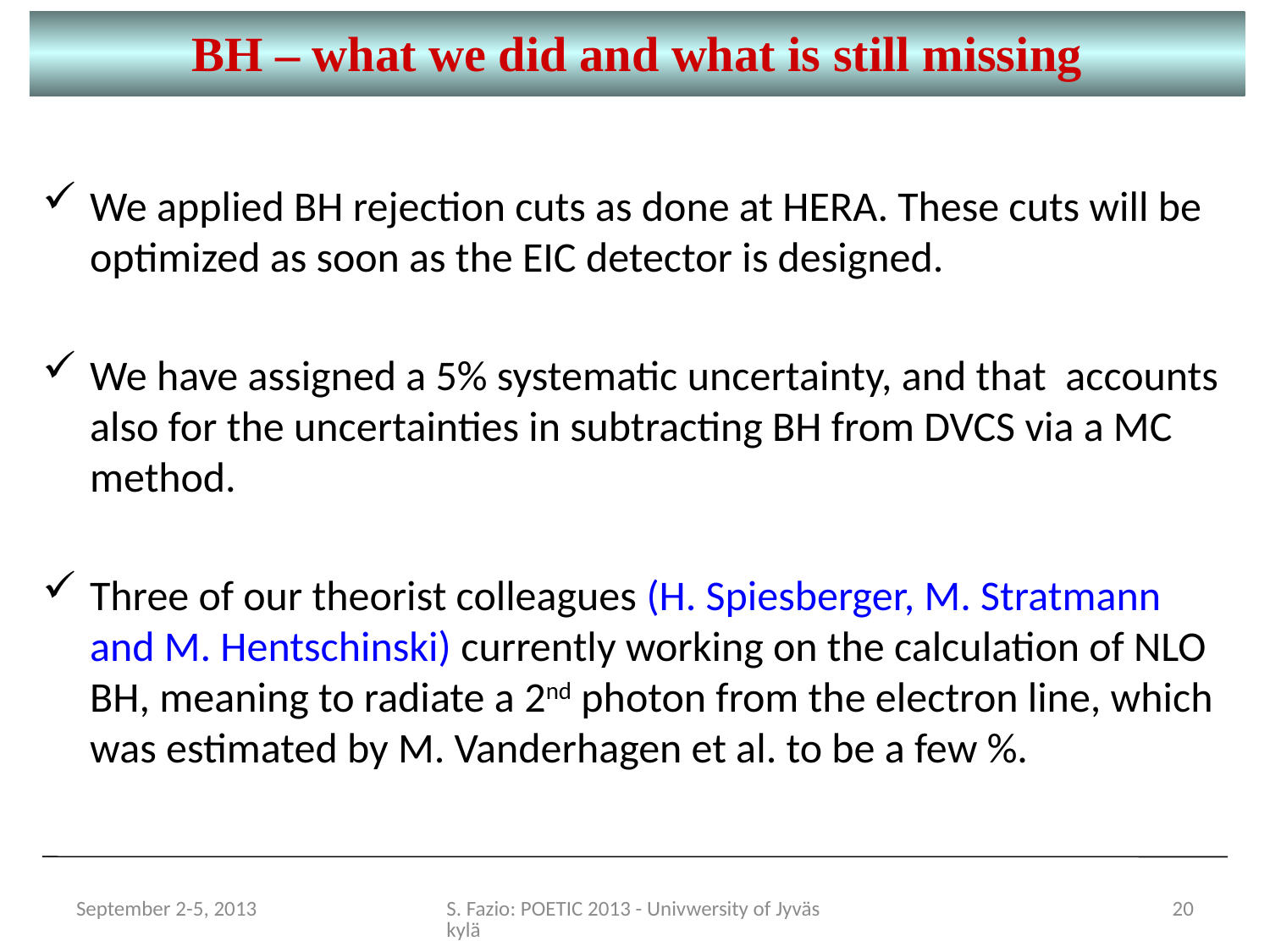

BH – what we did and what is still missing
We applied BH rejection cuts as done at HERA. These cuts will be optimized as soon as the EIC detector is designed.

We have assigned a 5% systematic uncertainty, and that  accounts also for the uncertainties in subtracting BH from DVCS via a MC method.

Three of our theorist colleagues (H. Spiesberger, M. Stratmann and M. Hentschinski) currently working on the calculation of NLO BH, meaning to radiate a 2nd photon from the electron line, which was estimated by M. Vanderhagen et al. to be a few %.

September 2-5, 2013
S. Fazio: POETIC 2013 - Univwersity of Jyväskylä
20